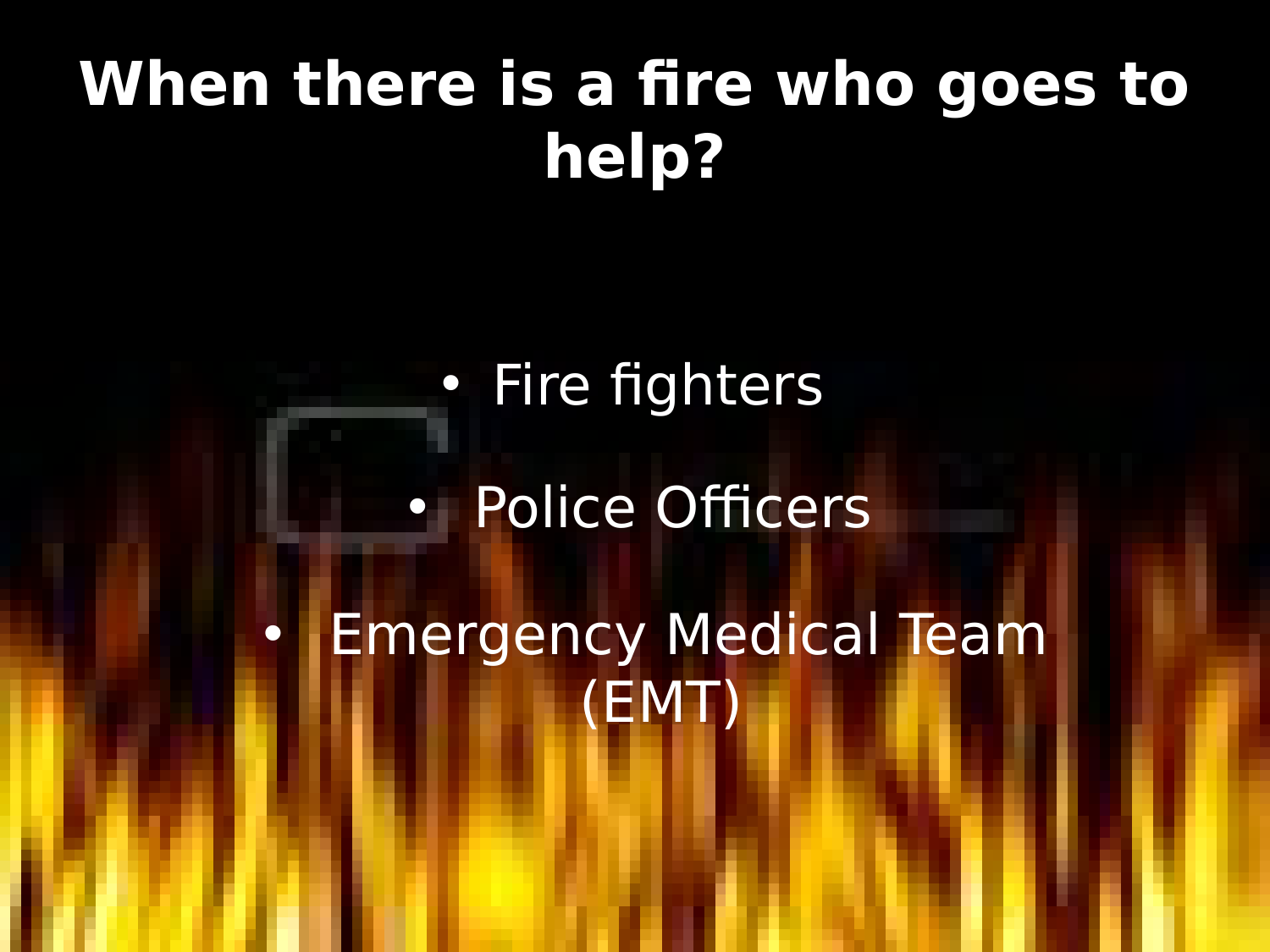

# When there is a fire who goes to help?

Fire fighters

  Police Officers
  Emergency Medical Team (EMT)